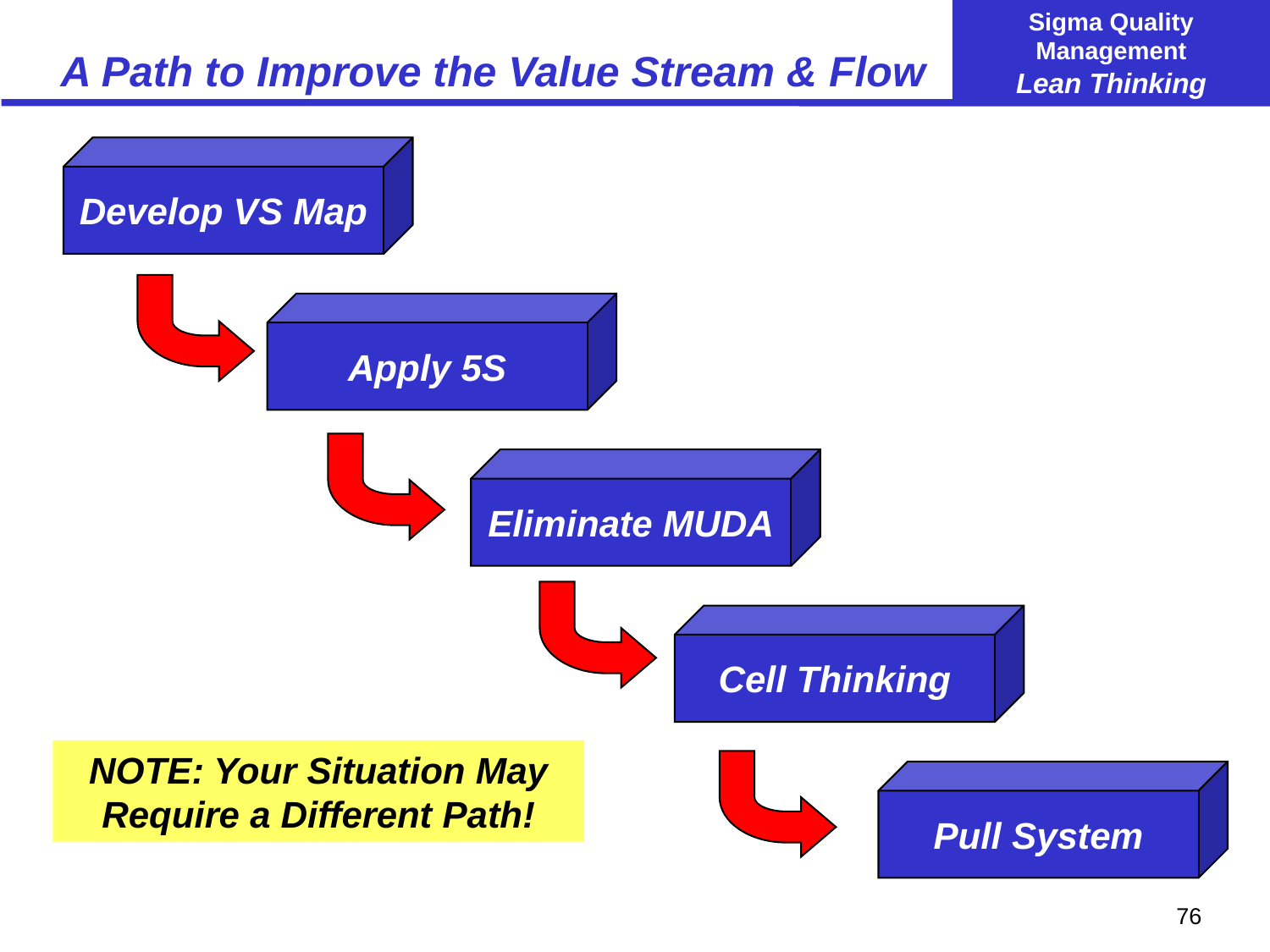

# A Path to Improve the Value Stream & Flow
Develop VS Map

Apply 5S

Eliminate MUDA

Cell Thinking
NOTE: Your Situation May Require a Different Path!

Pull System